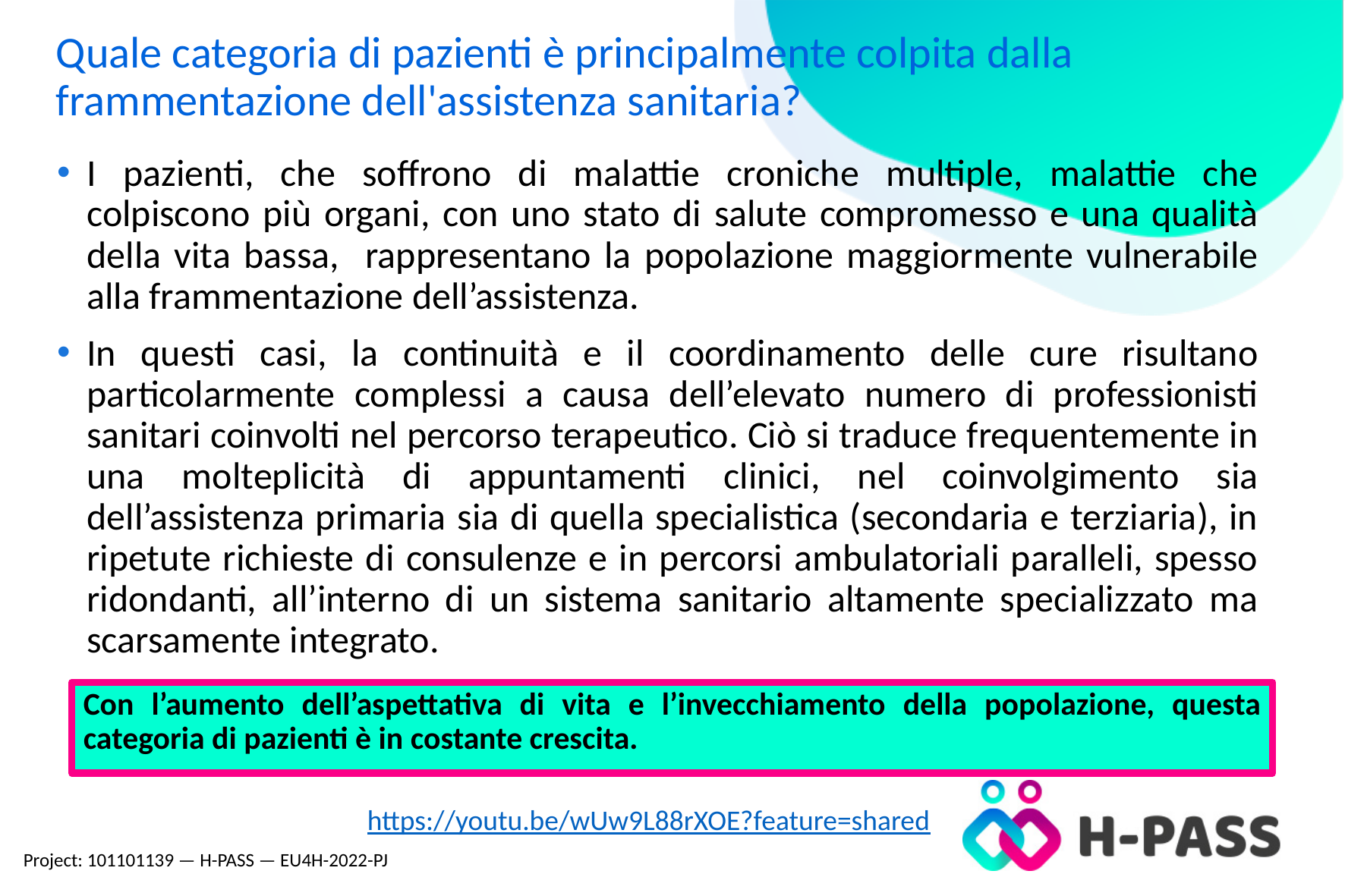

Quale categoria di pazienti è principalmente colpita dalla frammentazione dell'assistenza sanitaria?
I pazienti, che soffrono di malattie croniche multiple, malattie che colpiscono più organi, con uno stato di salute compromesso e una qualità della vita bassa,  rappresentano la popolazione maggiormente vulnerabile alla frammentazione dell’assistenza.
In questi casi, la continuità e il coordinamento delle cure risultano particolarmente complessi a causa dell’elevato numero di professionisti sanitari coinvolti nel percorso terapeutico. Ciò si traduce frequentemente in una molteplicità di appuntamenti clinici, nel coinvolgimento sia dell’assistenza primaria sia di quella specialistica (secondaria e terziaria), in ripetute richieste di consulenze e in percorsi ambulatoriali paralleli, spesso ridondanti, all’interno di un sistema sanitario altamente specializzato ma scarsamente integrato.

Con l’aumento dell’aspettativa di vita e l’invecchiamento della popolazione, questa categoria di pazienti è in costante crescita.
https://youtu.be/wUw9L88rXOE?feature=shared
Project: 101101139 — H-PASS — EU4H-2022-PJ